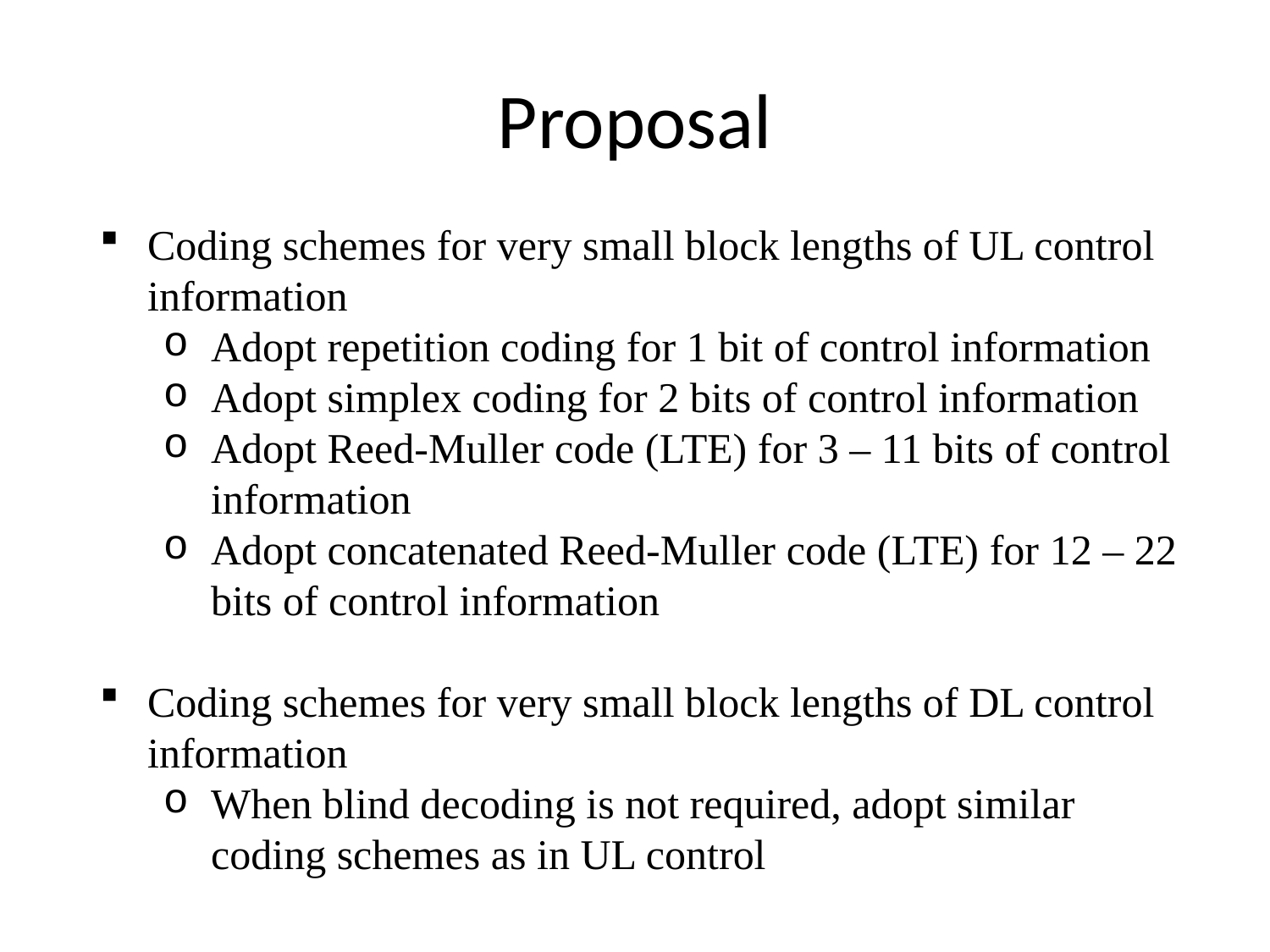

# Proposal
Coding schemes for very small block lengths of UL control information
Adopt repetition coding for 1 bit of control information
Adopt simplex coding for 2 bits of control information
Adopt Reed-Muller code (LTE) for 3 – 11 bits of control information
Adopt concatenated Reed-Muller code (LTE) for 12 – 22 bits of control information

Coding schemes for very small block lengths of DL control information
When blind decoding is not required, adopt similar coding schemes as in UL control